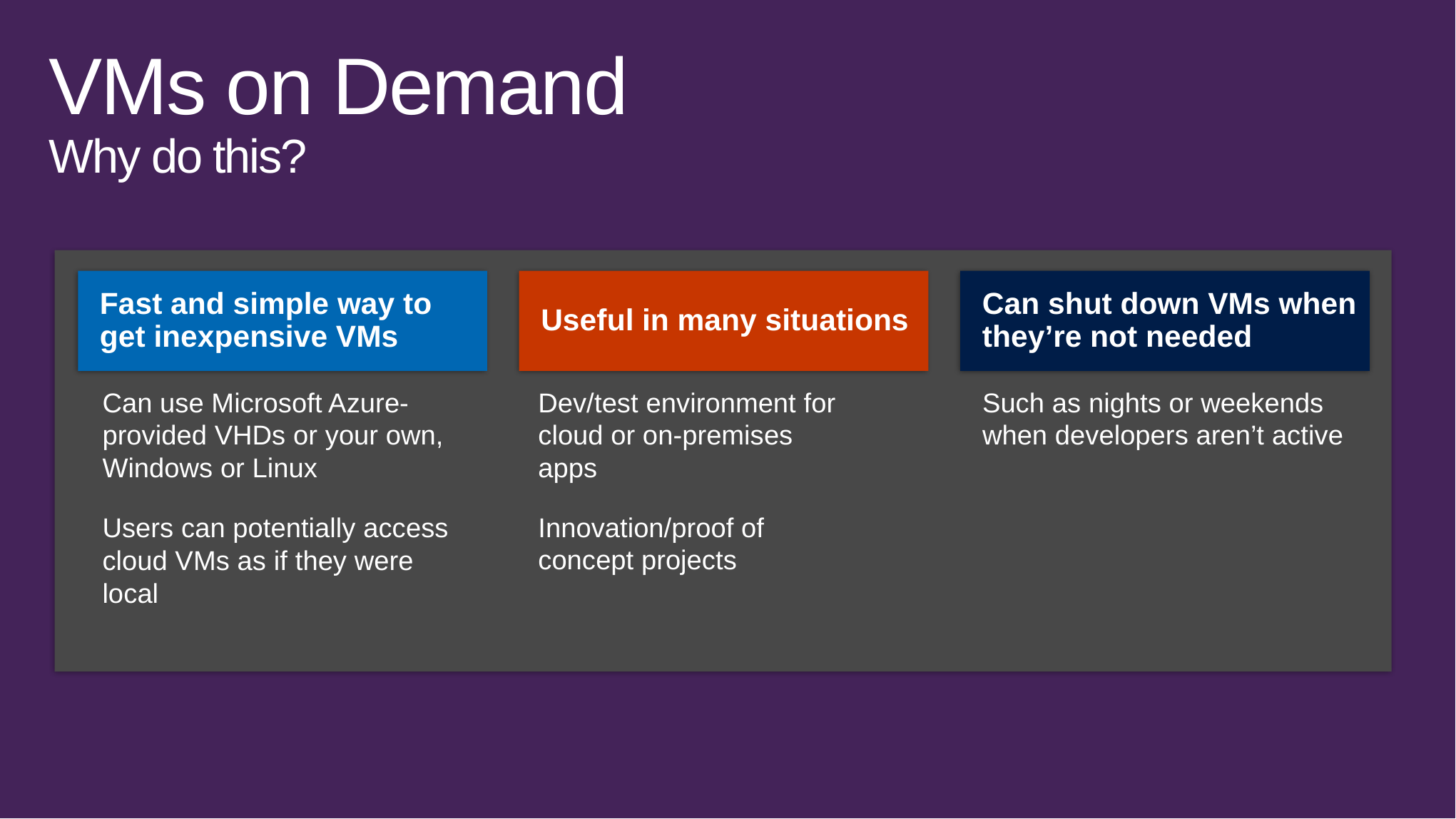

# VMs on Demand Why do this?

Fast and simple way to get inexpensive VMs
Can use Microsoft Azure-provided VHDs or your own, Windows or Linux
Users can potentially access cloud VMs as if they were local
Useful in many situations
Dev/test environment for cloud or on-premises apps
Innovation/proof of concept projects
Can shut down VMs when they’re not needed
Such as nights or weekends when developers aren’t active